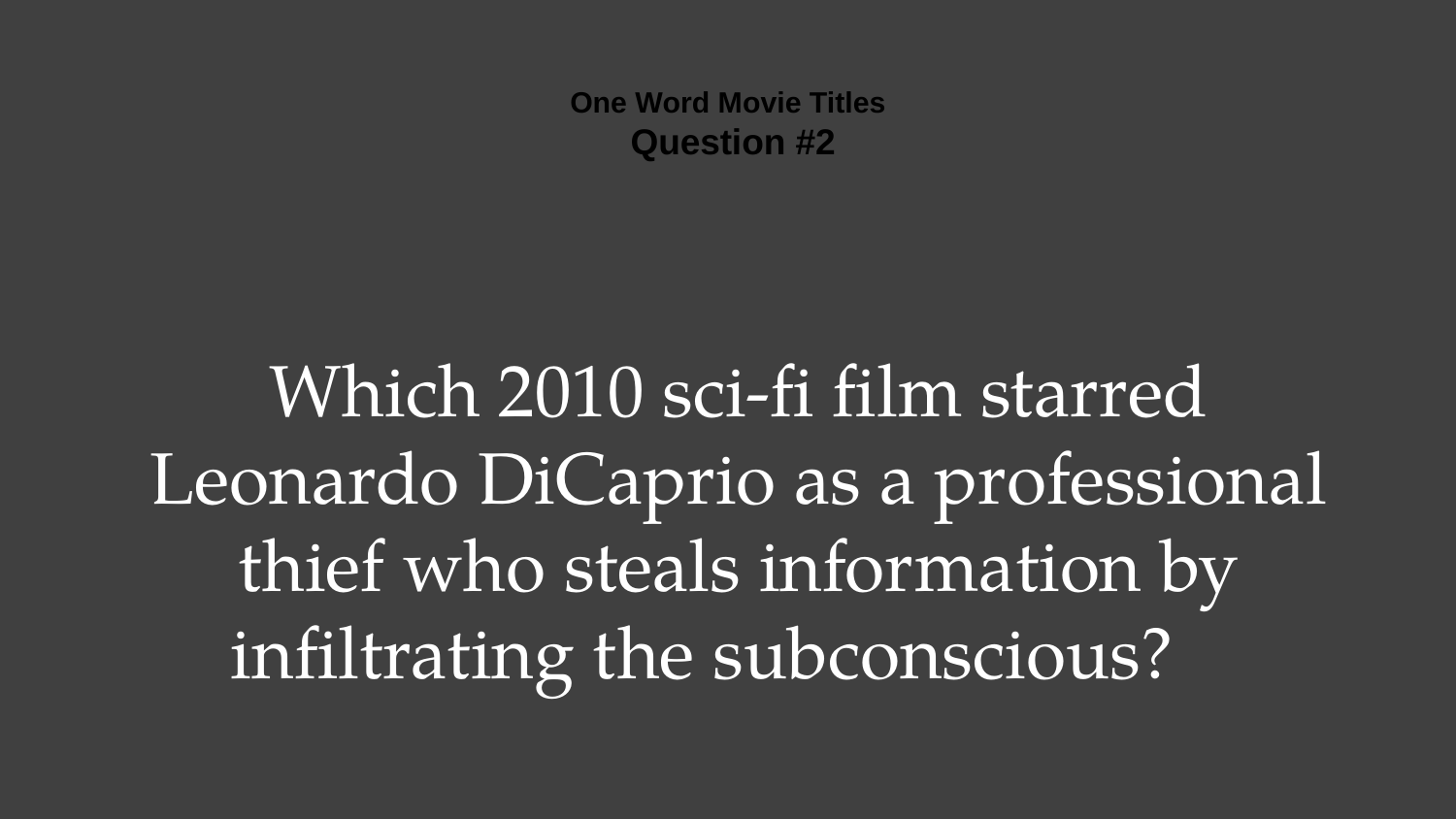

# One Word Movie Titles Question #2
Which 2010 sci-fi film starred Leonardo DiCaprio as a professional thief who steals information by infiltrating the subconscious?